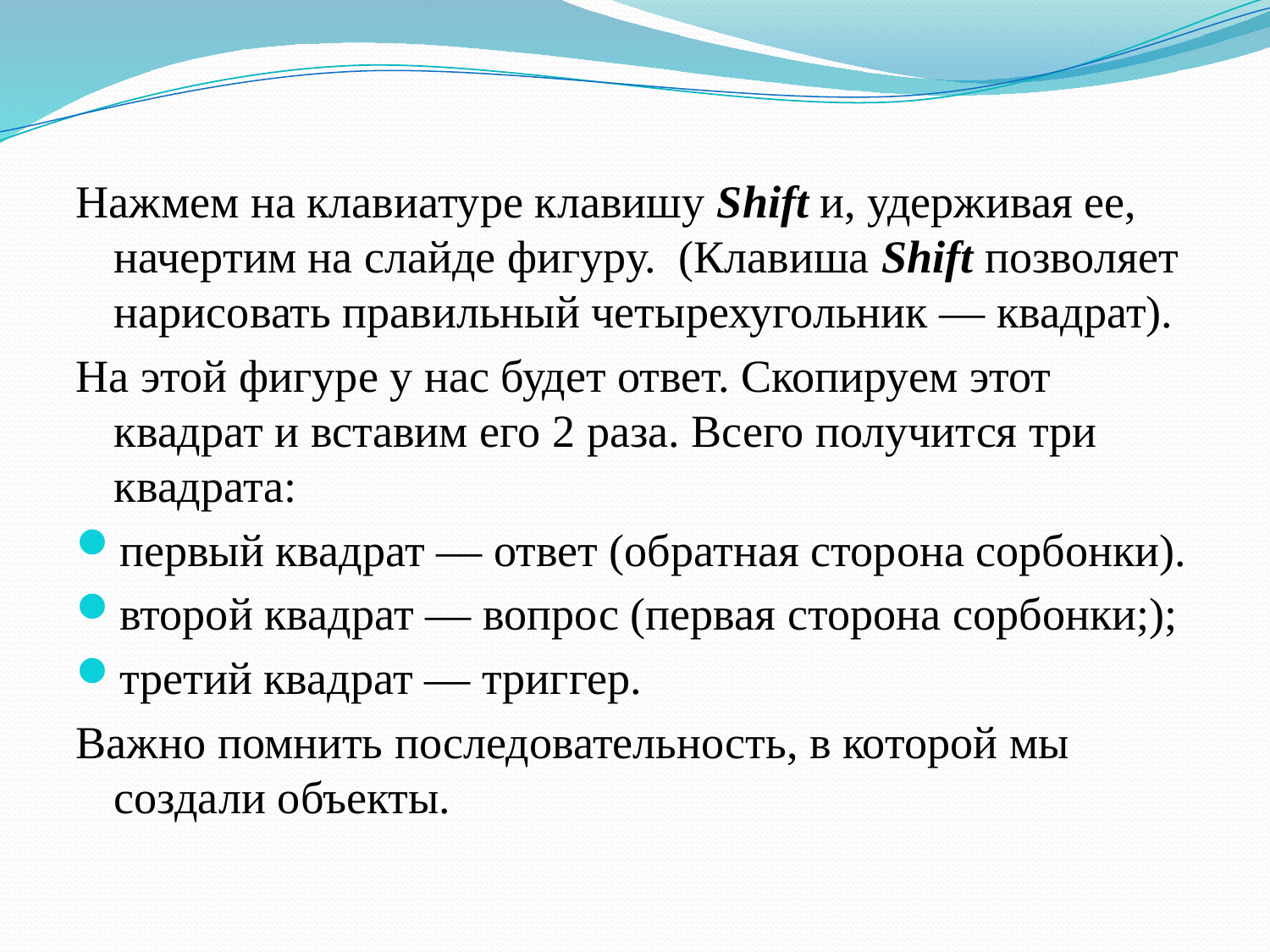

#
Нажмем на клавиатуре клавишу Shift и, удерживая ее, начертим на слайде фигуру.  (Клавиша Shift позволяет нарисовать правильный четырехугольник — квадрат).
На этой фигуре у нас будет ответ. Скопируем этот квадрат и вставим его 2 раза. Всего получится три квадрата:
первый квадрат — ответ (обратная сторона сорбонки).
второй квадрат — вопрос (первая сторона сорбонки;);
третий квадрат — триггер.
Важно помнить последовательность, в которой мы создали объекты.